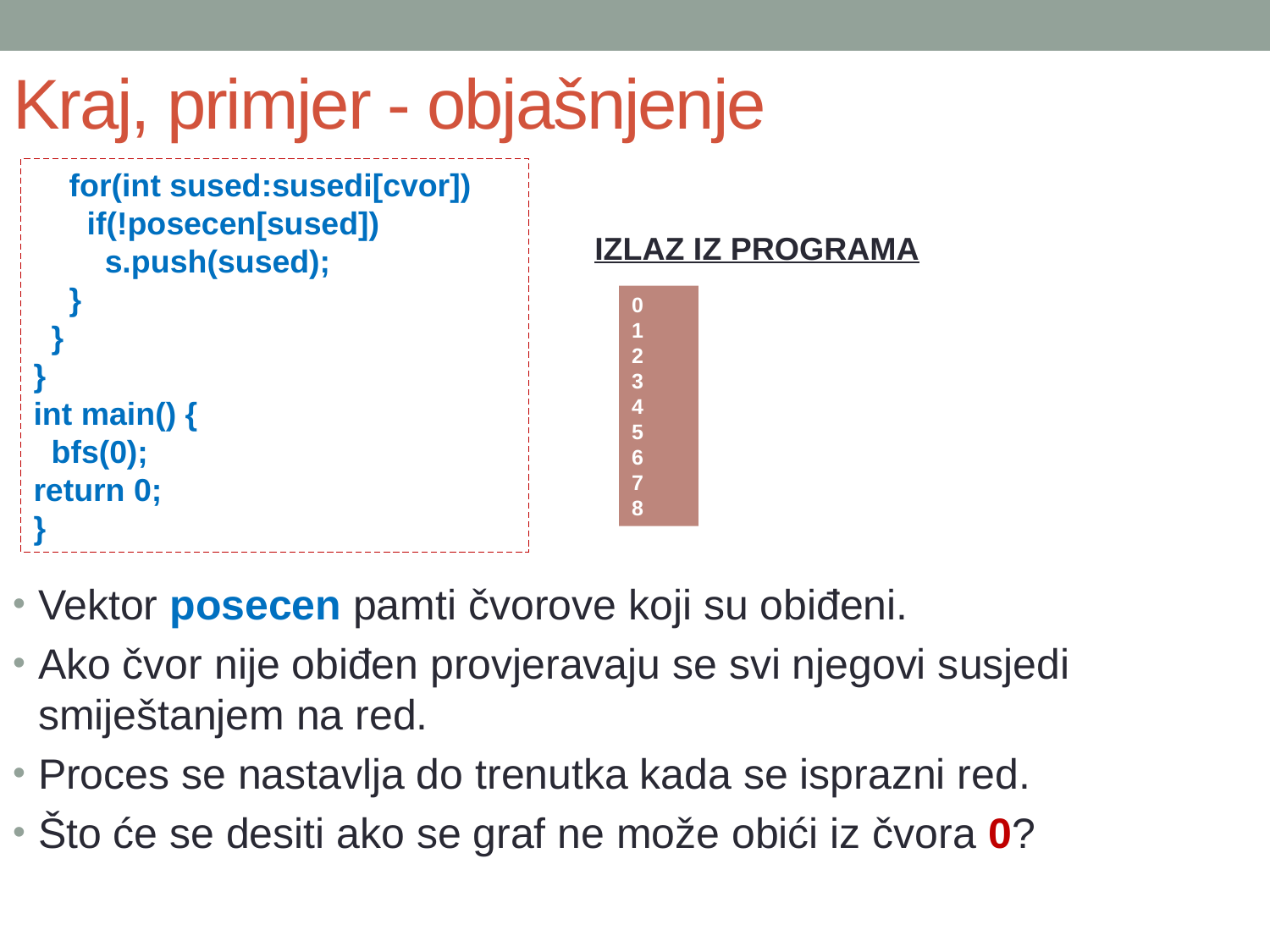

# Kraj, primjer - objašnjenje
    for(int sused:susedi[cvor])
      if(!posecen[sused])
        s.push(sused);
    }
  }
}
int main() {
  bfs(0);
return 0;
}
IZLAZ IZ PROGRAMA
0
1
2
3
4
5
6
7
8
Vektor posecen pamti čvorove koji su obiđeni.
Ako čvor nije obiđen provjeravaju se svi njegovi susjedi smiještanjem na red.
Proces se nastavlja do trenutka kada se isprazni red.
Što će se desiti ako se graf ne može obići iz čvora 0?